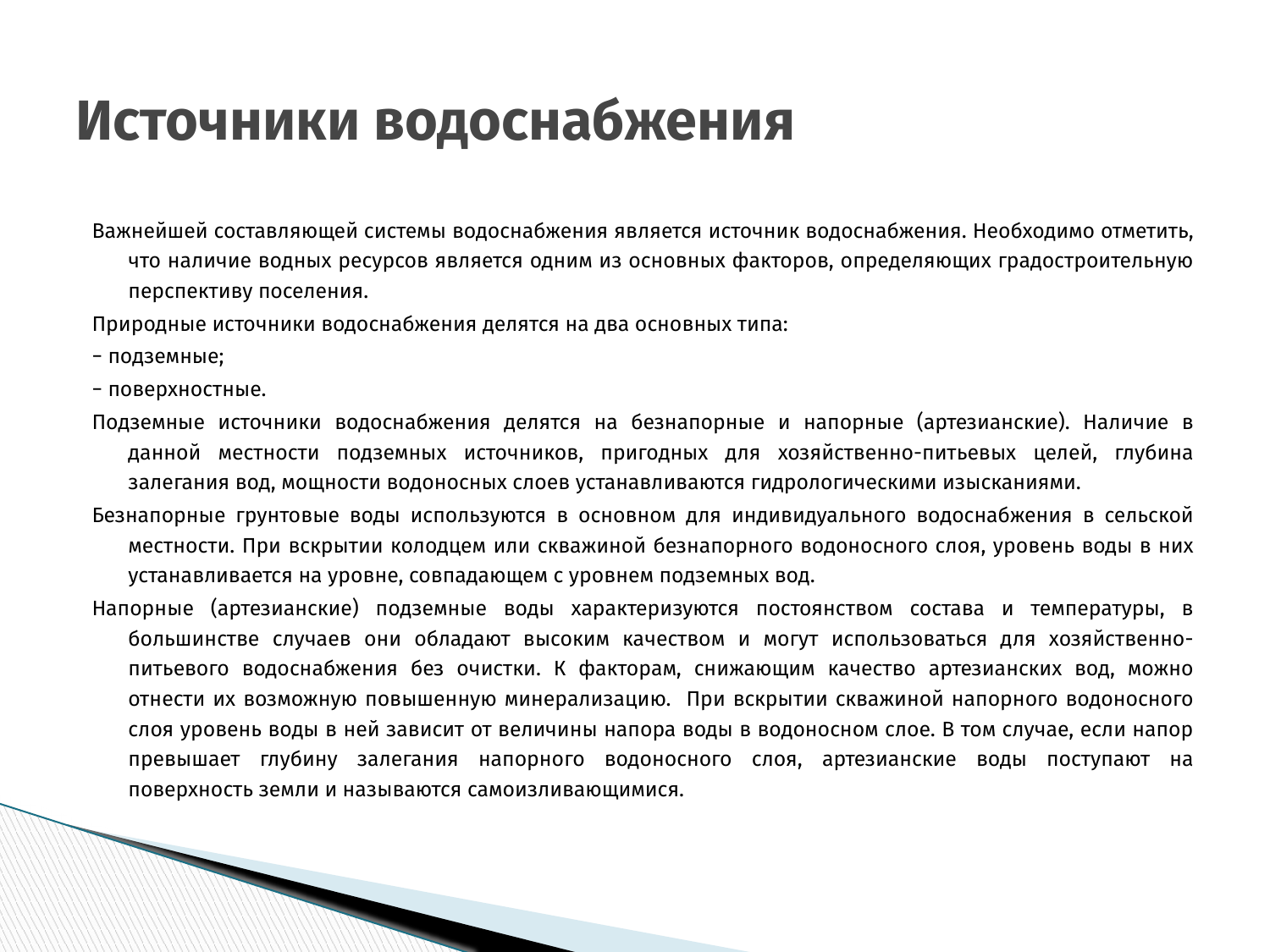

# Источники водоснабжения
Важнейшей составляющей системы водоснабжения является источник водоснабжения. Необходимо отметить, что наличие водных ресурсов является одним из основных факторов, определяющих градостроительную перспективу поселения.
Природные источники водоснабжения делятся на два основных типа:
− подземные;
− поверхностные.
Подземные источники водоснабжения делятся на безнапорные и напорные (артезианские). Наличие в данной местности подземных источников, пригодных для хозяйственно-питьевых целей, глубина залегания вод, мощности водоносных слоев устанавливаются гидрологическими изысканиями.
Безнапорные грунтовые воды используются в основном для индивидуального водоснабжения в сельской местности. При вскрытии колодцем или скважиной безнапорного водоносного слоя, уровень воды в них устанавливается на уровне, совпадающем с уровнем подземных вод.
Напорные (артезианские) подземные воды характеризуются постоянством состава и температуры, в большинстве случаев они обладают высоким качеством и могут использоваться для хозяйственно-питьевого водоснабжения без очистки. К факторам, снижающим качество артезианских вод, можно отнести их возможную повышенную минерализацию.  При вскрытии скважиной напорного водоносного слоя уровень воды в ней зависит от величины напора воды в водоносном слое. В том случае, если напор превышает глубину залегания напорного водоносного слоя, артезианские воды поступают на поверхность земли и называются самоизливающимися.